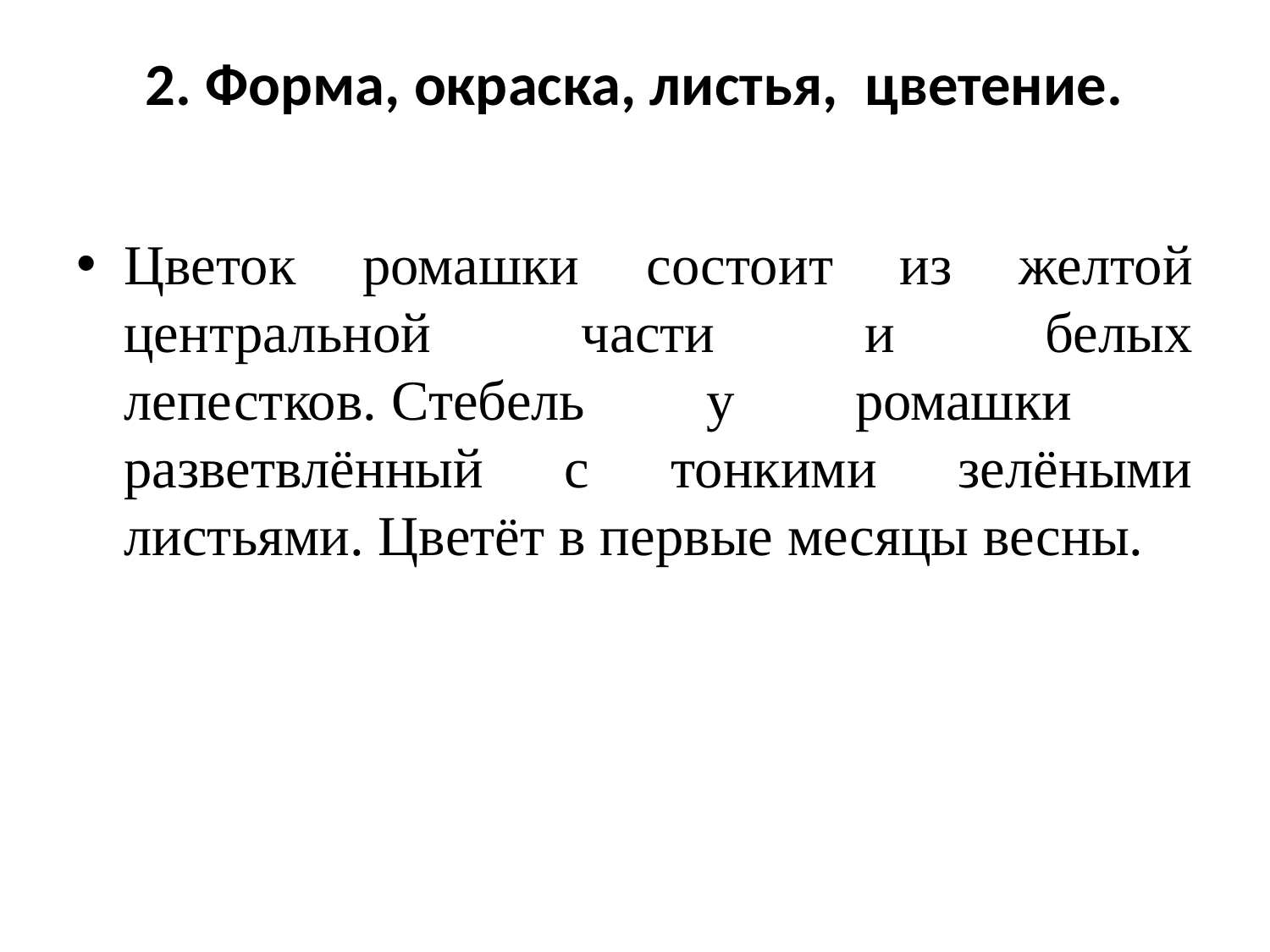

# 2. Форма, окраска, листья,  цветение.
Цветок ромашки состоит из желтой центральной части и белых лепестков. Стебель у ромашки  разветвлённый с тонкими зелёными листьями. Цветёт в первые месяцы весны.